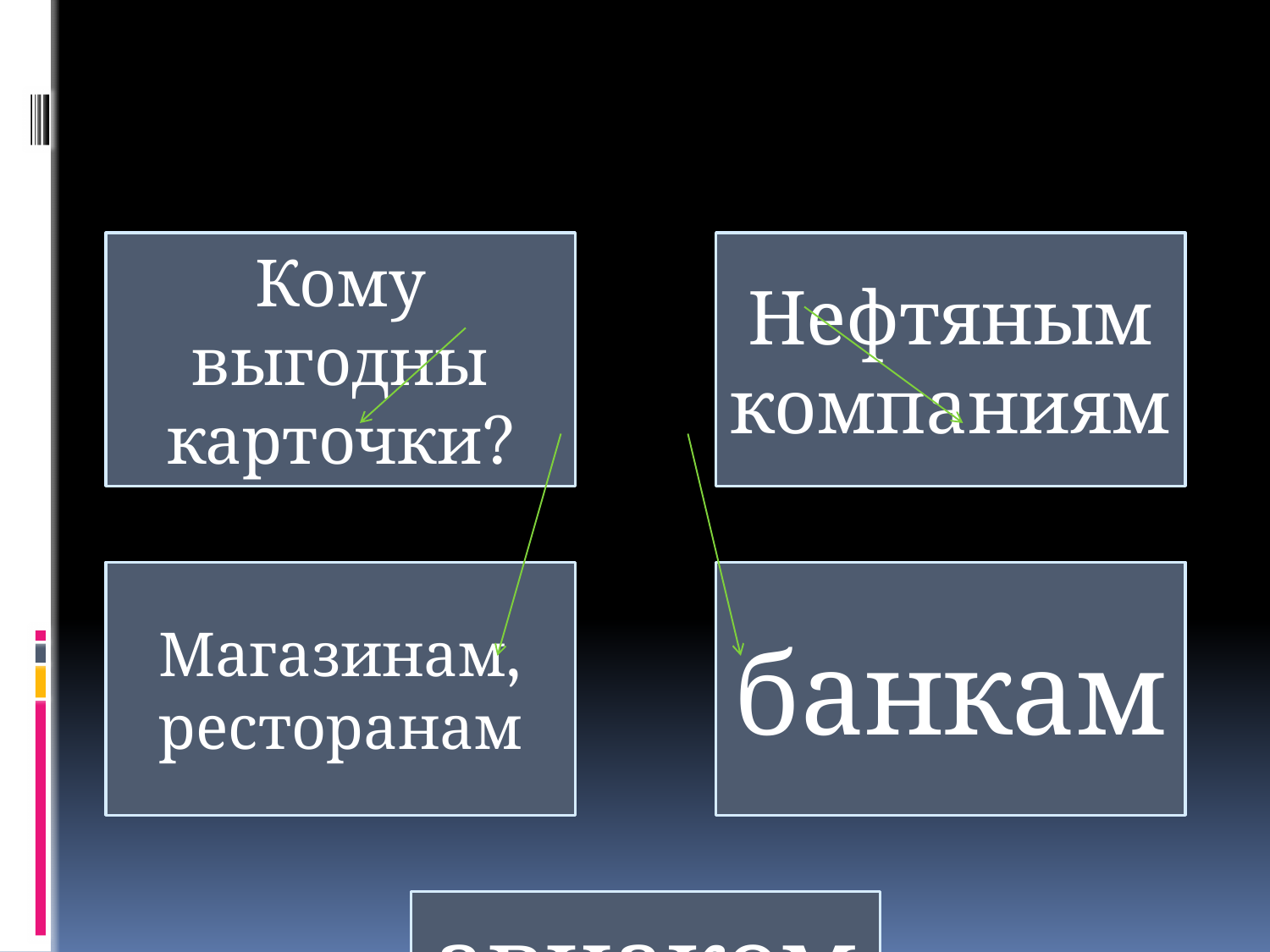

#
Кому выгодны карточки?
Нефтяным компаниям
Магазинам, ресторанам
банкам